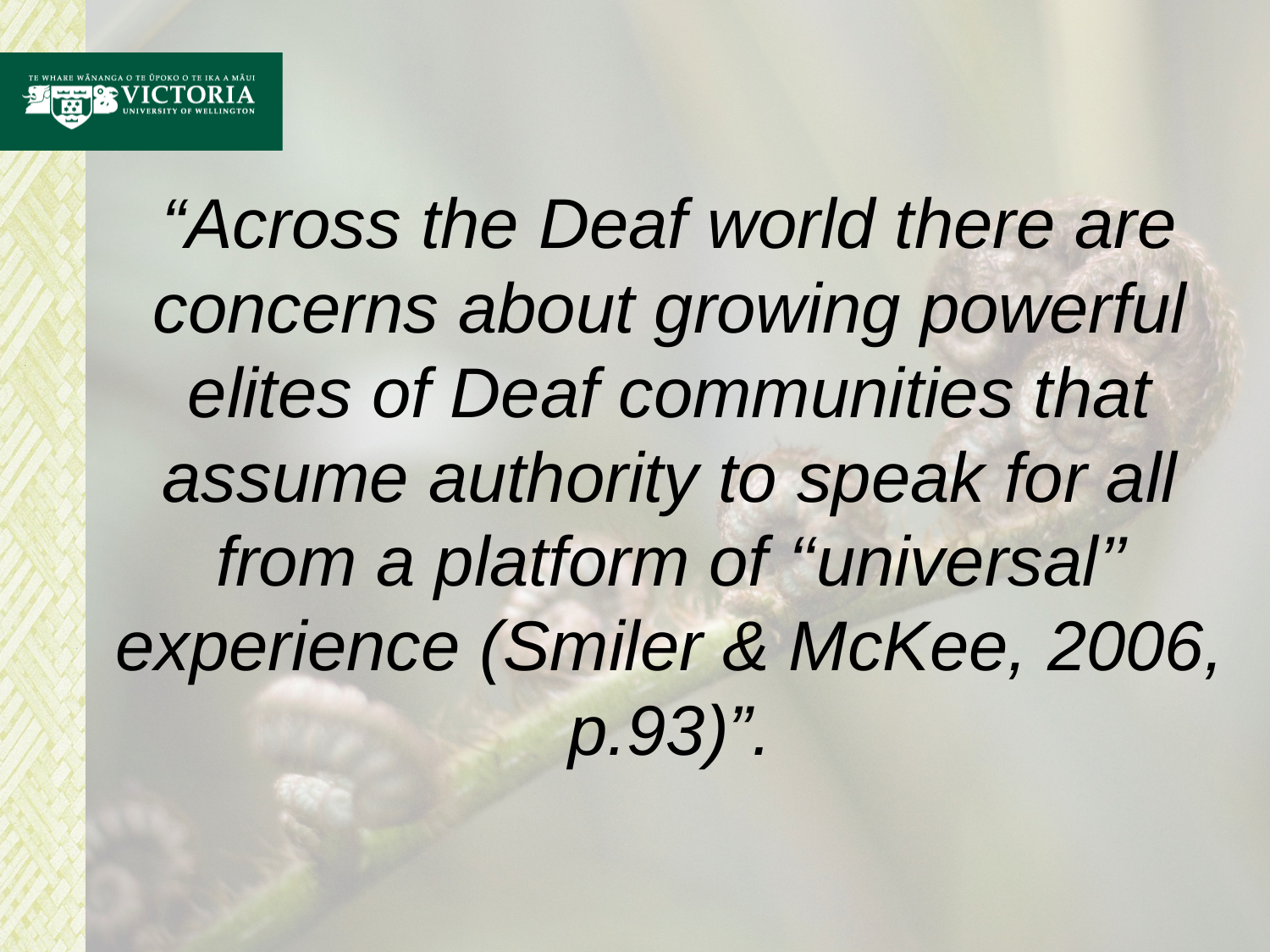

# “Across the Deaf world there are concerns about growing powerful elites of Deaf communities that assume authority to speak for all from a platform of ‘‘universal’’ experience (Smiler & McKee, 2006, p.93)”.